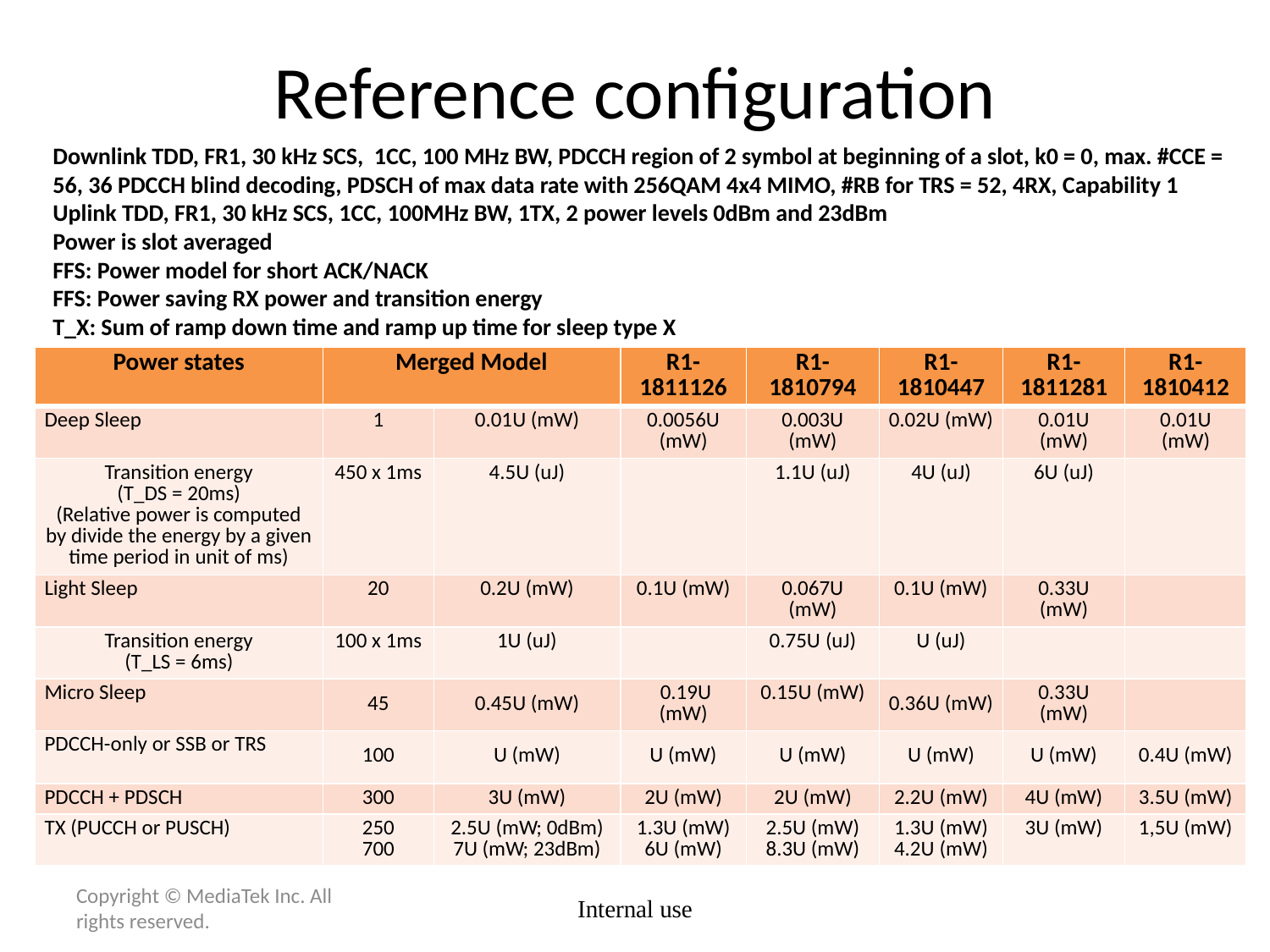

# Reference configuration
Downlink TDD, FR1, 30 kHz SCS,  1CC, 100 MHz BW, PDCCH region of 2 symbol at beginning of a slot, k0 = 0, max. #CCE = 56, 36 PDCCH blind decoding, PDSCH of max data rate with 256QAM 4x4 MIMO, #RB for TRS = 52, 4RX, Capability 1
Uplink TDD, FR1, 30 kHz SCS, 1CC, 100MHz BW, 1TX, 2 power levels 0dBm and 23dBm
Power is slot averaged
FFS: Power model for short ACK/NACK
FFS: Power saving RX power and transition energy
T_X: Sum of ramp down time and ramp up time for sleep type X
| Power states | Merged Model |  | R1-1811126 | R1-1810794 | R1-1810447 | R1-1811281 | R1-1810412 |
| --- | --- | --- | --- | --- | --- | --- | --- |
| Deep Sleep | 1 | 0.01U (mW) | 0.0056U (mW) | 0.003U (mW) | 0.02U (mW) | 0.01U (mW) | 0.01U (mW) |
| Transition energy (T\_DS = 20ms) (Relative power is computed by divide the energy by a given time period in unit of ms) | 450 x 1ms | 4.5U (uJ) |  | 1.1U (uJ) | 4U (uJ) | 6U (uJ) |  |
| Light Sleep | 20 | 0.2U (mW) | 0.1U (mW) | 0.067U (mW) | 0.1U (mW) | 0.33U (mW) |  |
| Transition energy (T\_LS = 6ms) | 100 x 1ms | 1U (uJ) |  | 0.75U (uJ) | U (uJ) |  |  |
| Micro Sleep | 45 | 0.45U (mW) | 0.19U (mW) | 0.15U (mW) | 0.36U (mW) | 0.33U (mW) |  |
| PDCCH-only or SSB or TRS | 100 | U (mW) | U (mW) | U (mW) | U (mW) | U (mW) | 0.4U (mW) |
| PDCCH + PDSCH | 300 | 3U (mW) | 2U (mW) | 2U (mW) | 2.2U (mW) | 4U (mW) | 3.5U (mW) |
| TX (PUCCH or PUSCH) | 250 700 | 2.5U (mW; 0dBm) 7U (mW; 23dBm) | 1.3U (mW) 6U (mW) | 2.5U (mW) 8.3U (mW) | 1.3U (mW) 4.2U (mW) | 3U (mW) | 1,5U (mW) |
Copyright © MediaTek Inc. All rights reserved.
Internal use